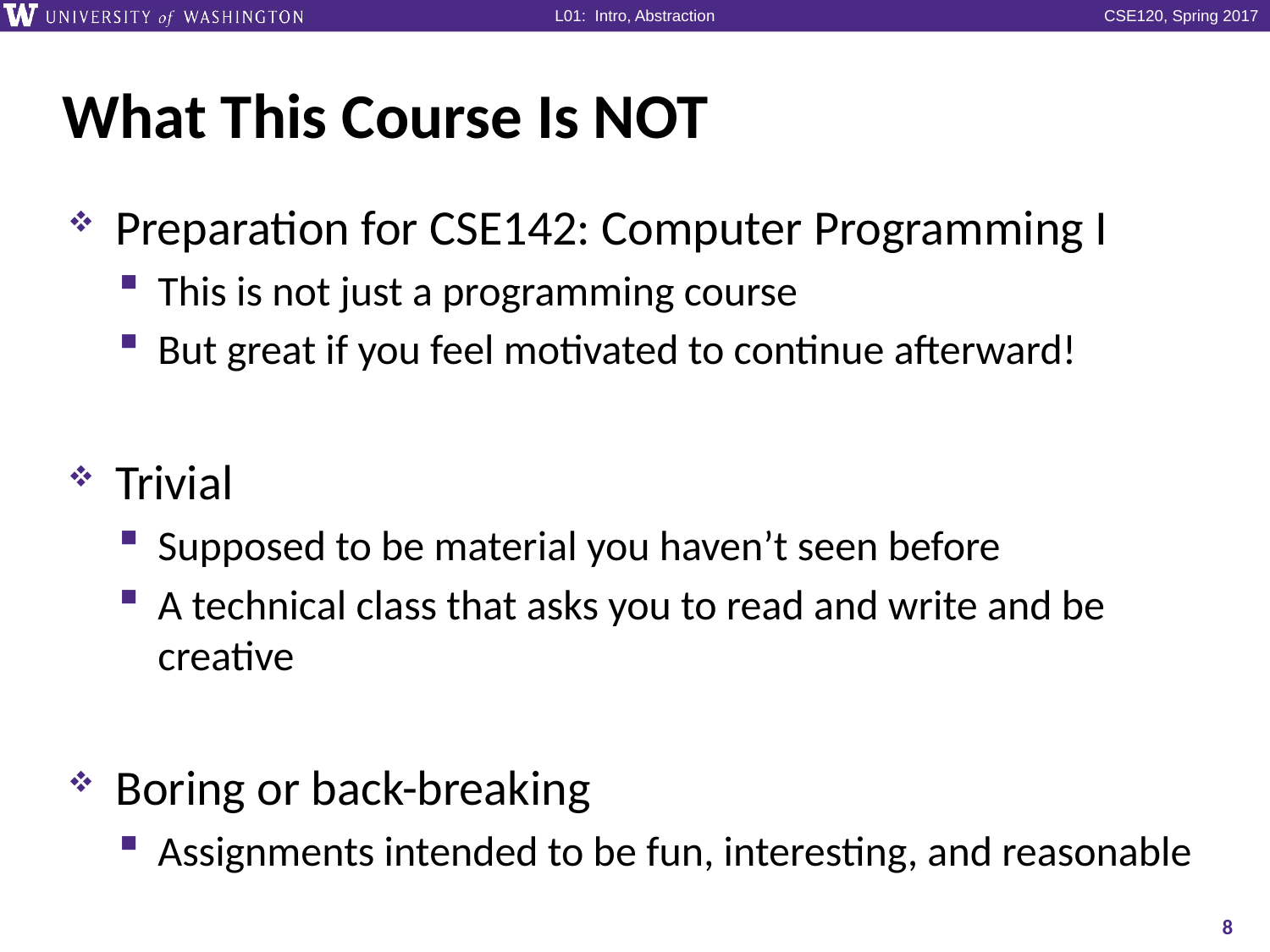

# What This Course Is NOT
Preparation for CSE142: Computer Programming I
This is not just a programming course
But great if you feel motivated to continue afterward!

Trivial
Supposed to be material you haven’t seen before
A technical class that asks you to read and write and be creative

Boring or back-breaking
Assignments intended to be fun, interesting, and reasonable

8